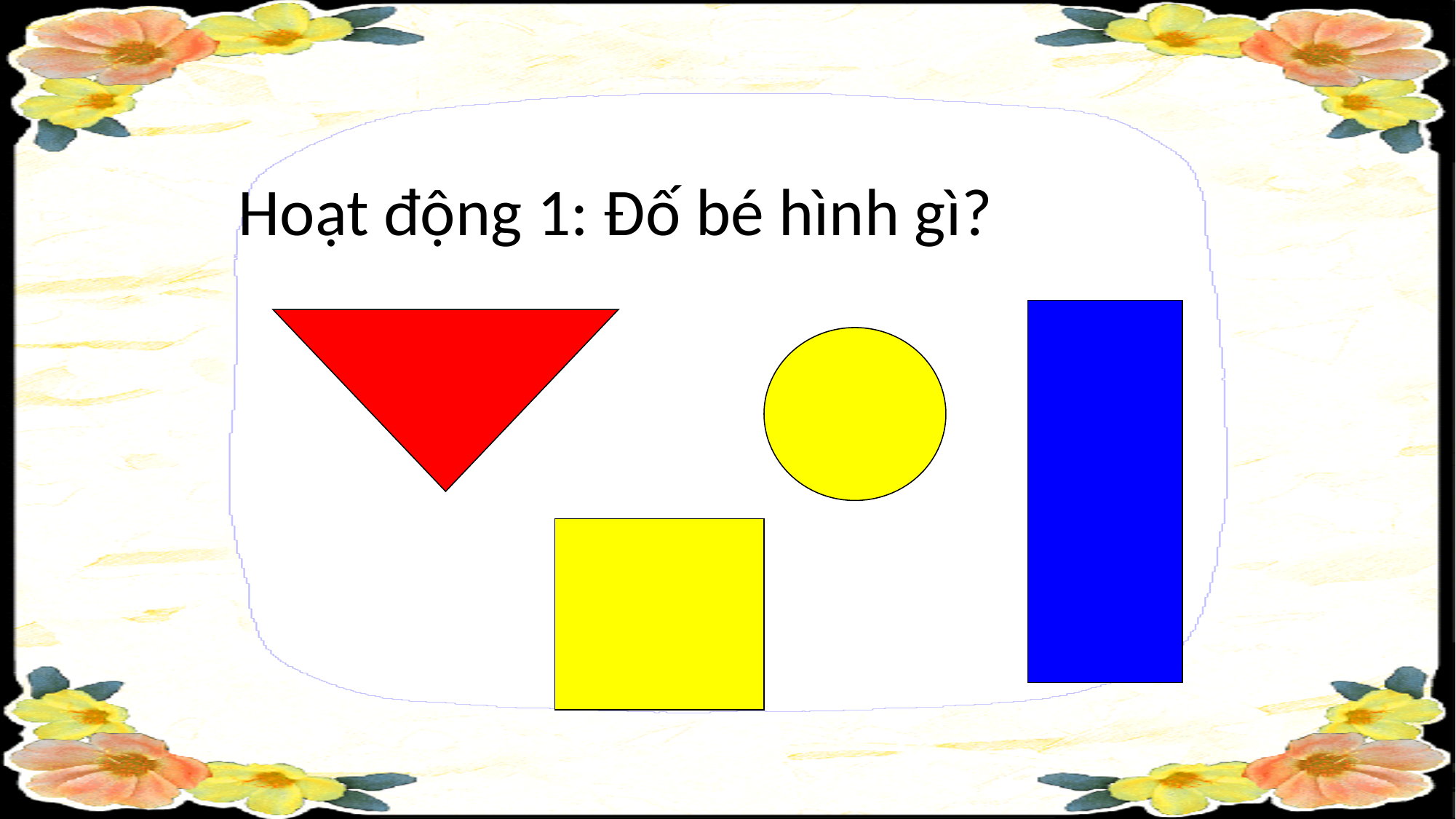

# Hoạt động 1: Đố bé hình gì?